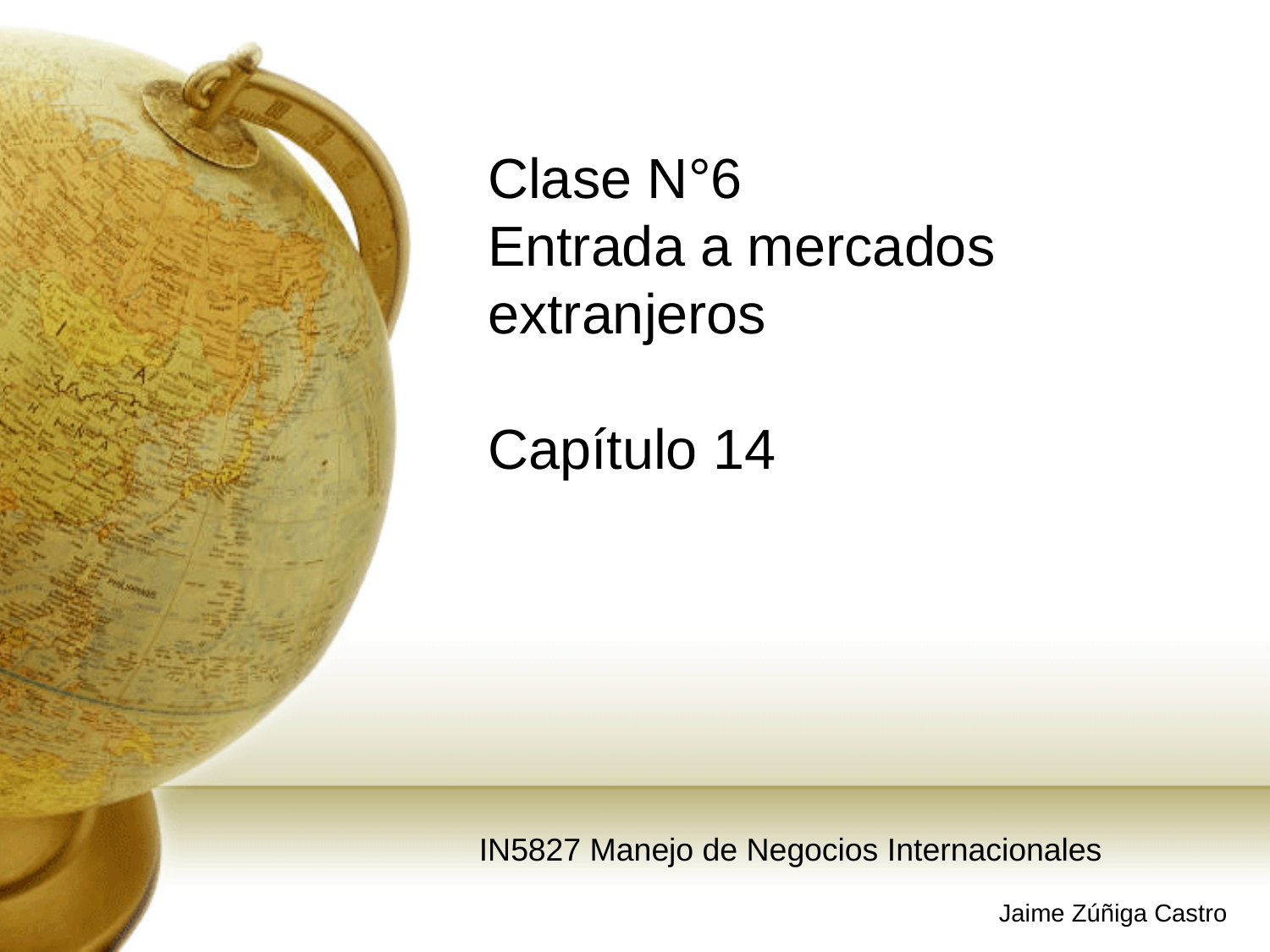

# Clase N°6 Entrada a mercados extranjeros Capítulo 14
IN5827 Manejo de Negocios Internacionales
Jaime Zúñiga Castro